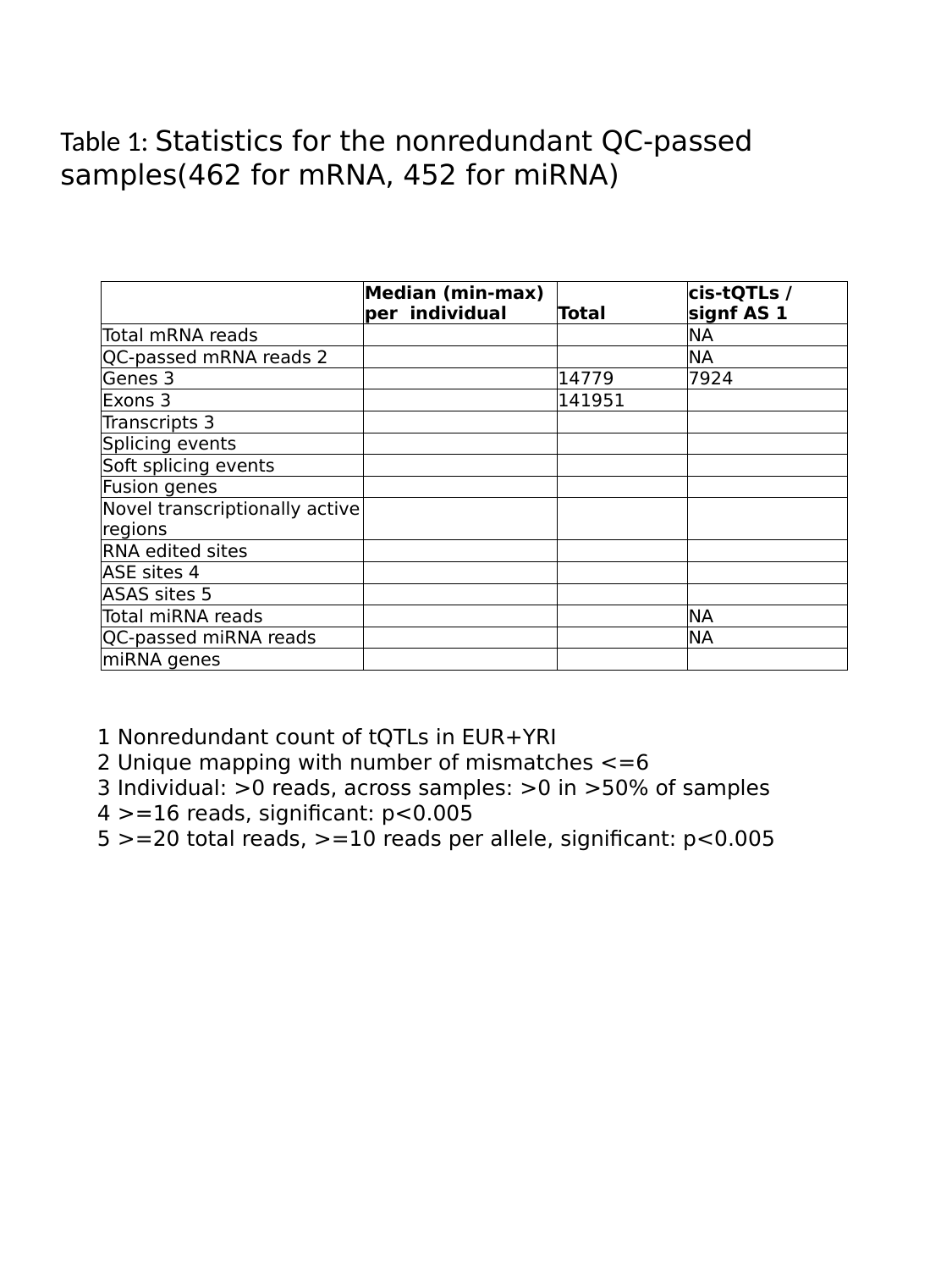

# Table 1: Statistics for the nonredundant QC-passed samples(462 for mRNA, 452 for miRNA)
|  | Median (min-max) per individual | Total | cis-tQTLs / signf AS 1 |
| --- | --- | --- | --- |
| Total mRNA reads |  |  | NA |
| QC-passed mRNA reads 2 |  |  | NA |
| Genes 3 |  | 14779 | 7924 |
| Exons 3 |  | 141951 |  |
| Transcripts 3 |  |  |  |
| Splicing events |  |  |  |
| Soft splicing events |  |  |  |
| Fusion genes |  |  |  |
| Novel transcriptionally active regions |  |  |  |
| RNA edited sites |  |  |  |
| ASE sites 4 |  |  |  |
| ASAS sites 5 |  |  |  |
| Total miRNA reads |  |  | NA |
| QC-passed miRNA reads |  |  | NA |
| miRNA genes |  |  |  |
1 Nonredundant count of tQTLs in EUR+YRI
2 Unique mapping with number of mismatches <=6
3 Individual: >0 reads, across samples: >0 in >50% of samples
4 >=16 reads, significant: p<0.005
5 >=20 total reads, >=10 reads per allele, significant: p<0.005